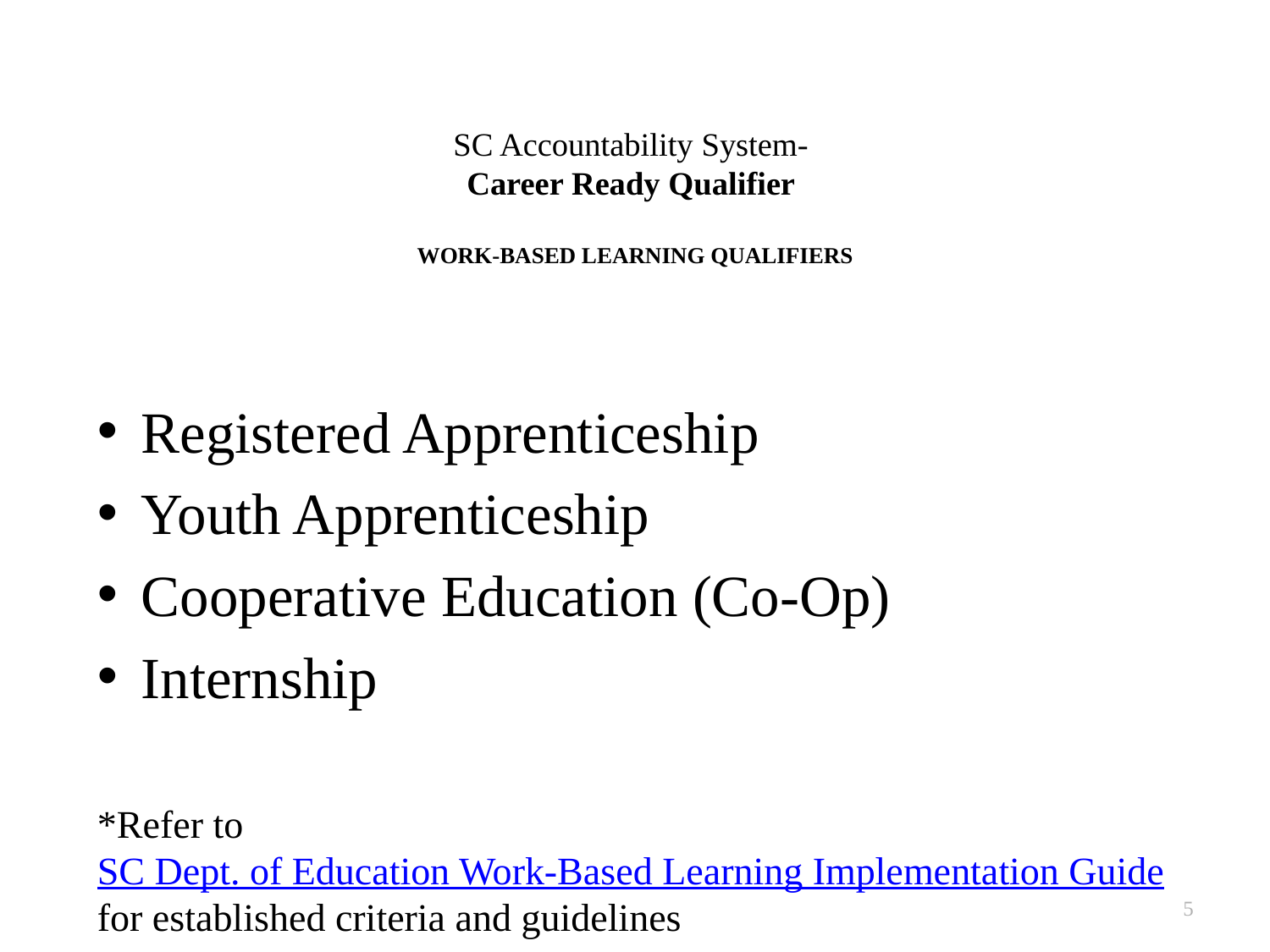

# SC Accountability System- Career Ready Qualifier WORK-BASED LEARNING QUALIFIERS

Registered Apprenticeship
Youth Apprenticeship
Cooperative Education (Co-Op)
Internship

*Refer to SC Dept. of Education Work-Based Learning Implementation Guide for established criteria and guidelines
5